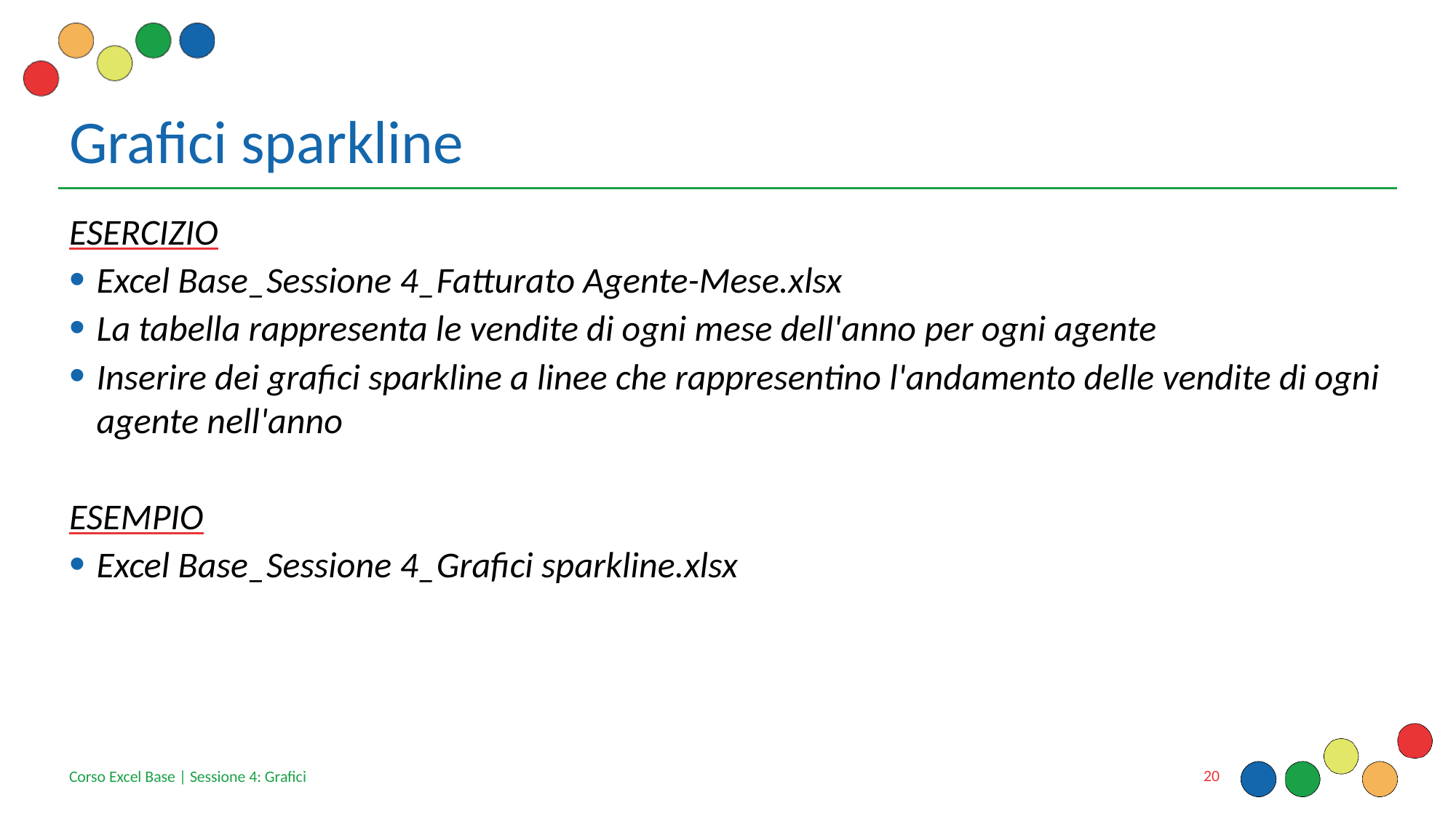

# Grafici sparkline
ESERCIZIO
Excel Base_Sessione 4_Fatturato Agente-Mese.xlsx
La tabella rappresenta le vendite di ogni mese dell'anno per ogni agente
Inserire dei grafici sparkline a linee che rappresentino l'andamento delle vendite di ogni agente nell'anno

ESEMPIO
Excel Base_Sessione 4_Grafici sparkline.xlsx
20
Corso Excel Base | Sessione 4: Grafici